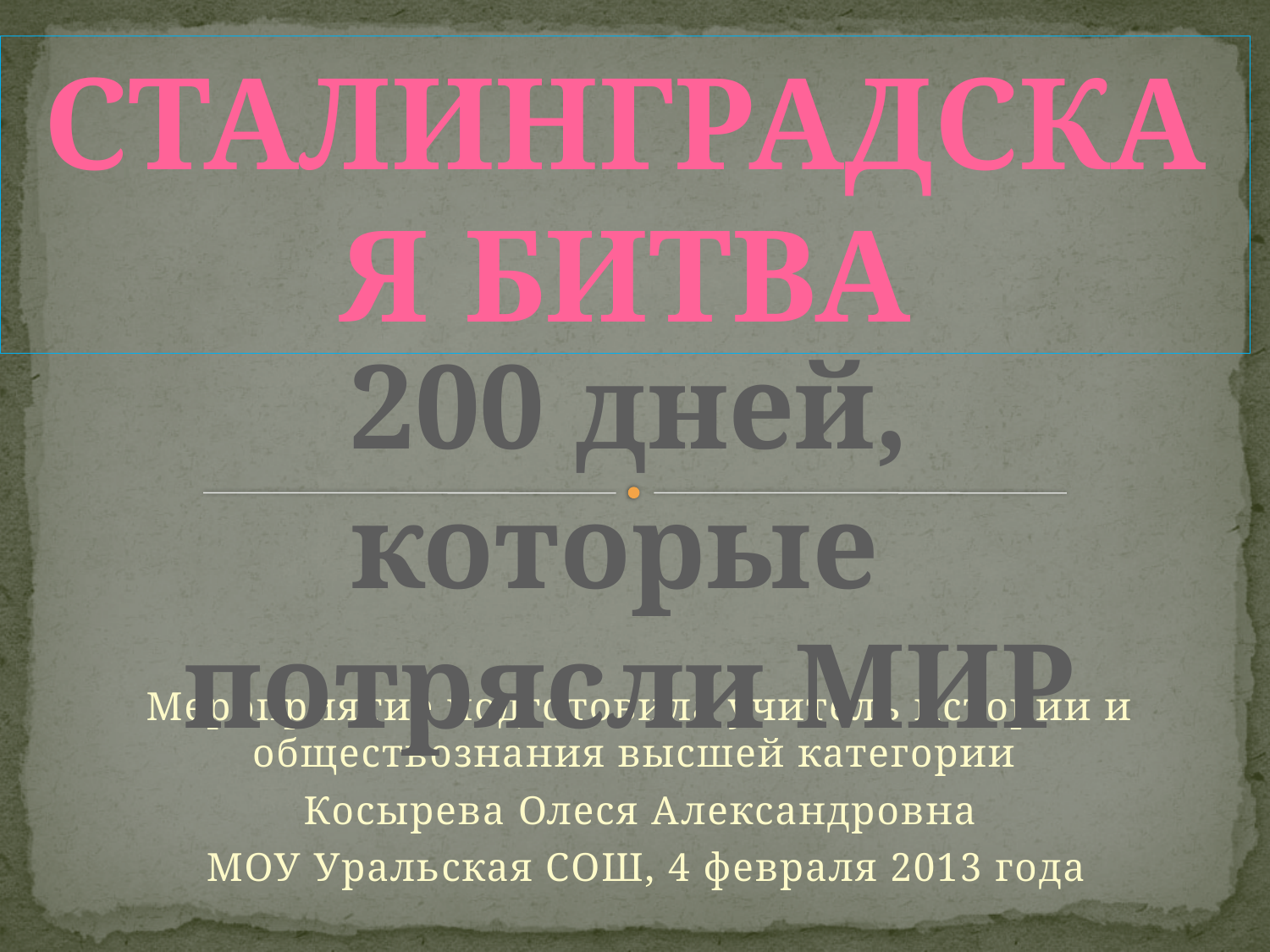

СТАЛИНГРАДСКАЯ БИТВА
#
200 дней, которые
потрясли МИР
Мероприятие подготовила учитель истории и обществознания высшей категории
Косырева Олеся Александровна
 МОУ Уральская СОШ, 4 февраля 2013 года